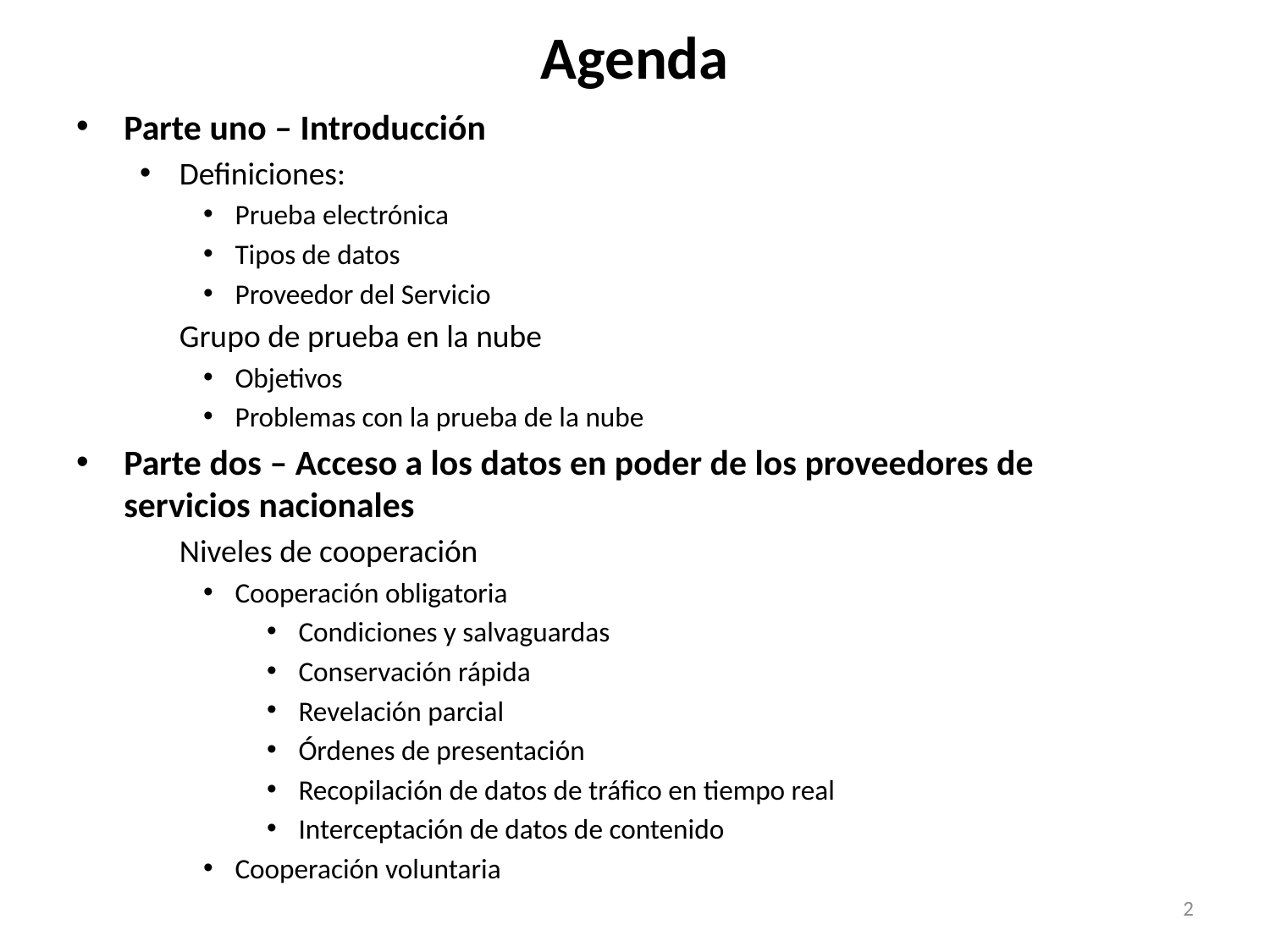

# Agenda
Parte uno – Introducción
Definiciones:
Prueba electrónica
Tipos de datos
Proveedor del Servicio
Grupo de prueba en la nube
Objetivos
Problemas con la prueba de la nube
Parte dos – Acceso a los datos en poder de los proveedores de servicios nacionales
Niveles de cooperación
Cooperación obligatoria
Condiciones y salvaguardas
Conservación rápida
Revelación parcial
Órdenes de presentación
Recopilación de datos de tráfico en tiempo real
Interceptación de datos de contenido
Cooperación voluntaria
2